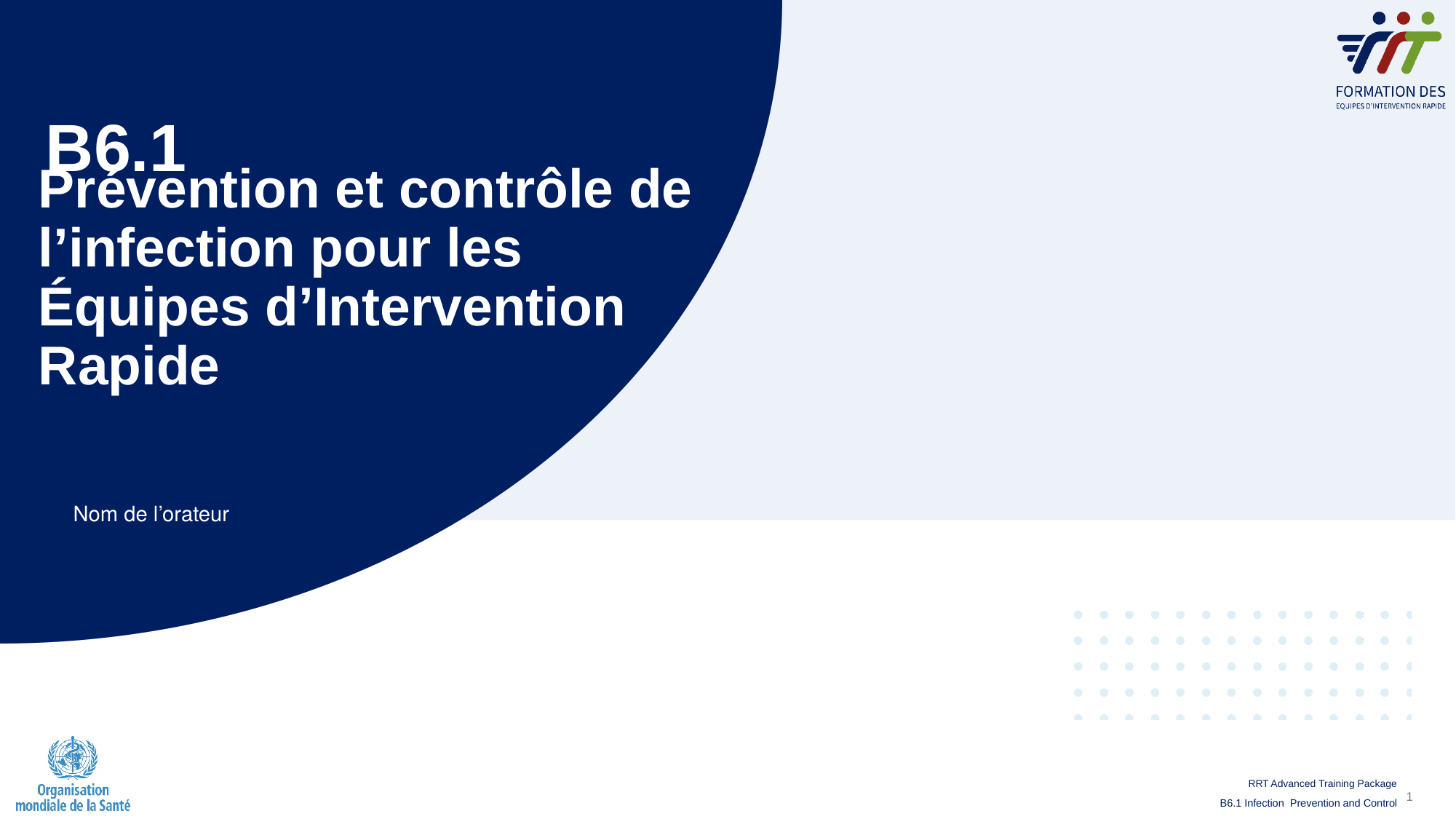

B6.1
# Prévention et contrôle de l’infection pour les Équipes d’Intervention Rapide

Nom de l’orateur